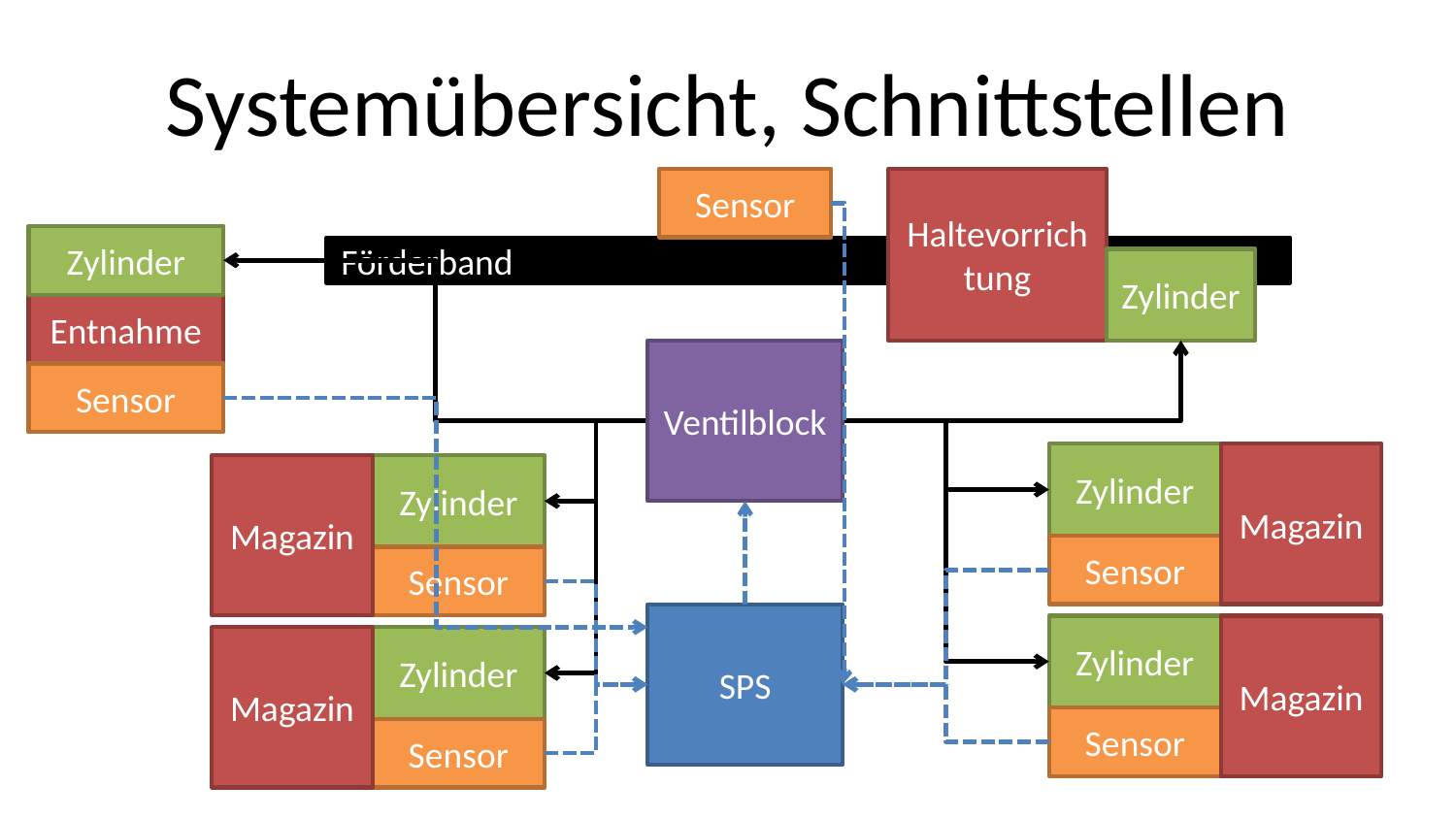

# Systemübersicht, Schnittstellen
Sensor
Haltevorrichtung
Zylinder
Entnahme
Sensor
Förderband
Zylinder
Ventilblock
Zylinder
Magazin
Sensor
Magazin
Zylinder
Sensor
SPS
Zylinder
Magazin
Sensor
Magazin
Zylinder
Sensor